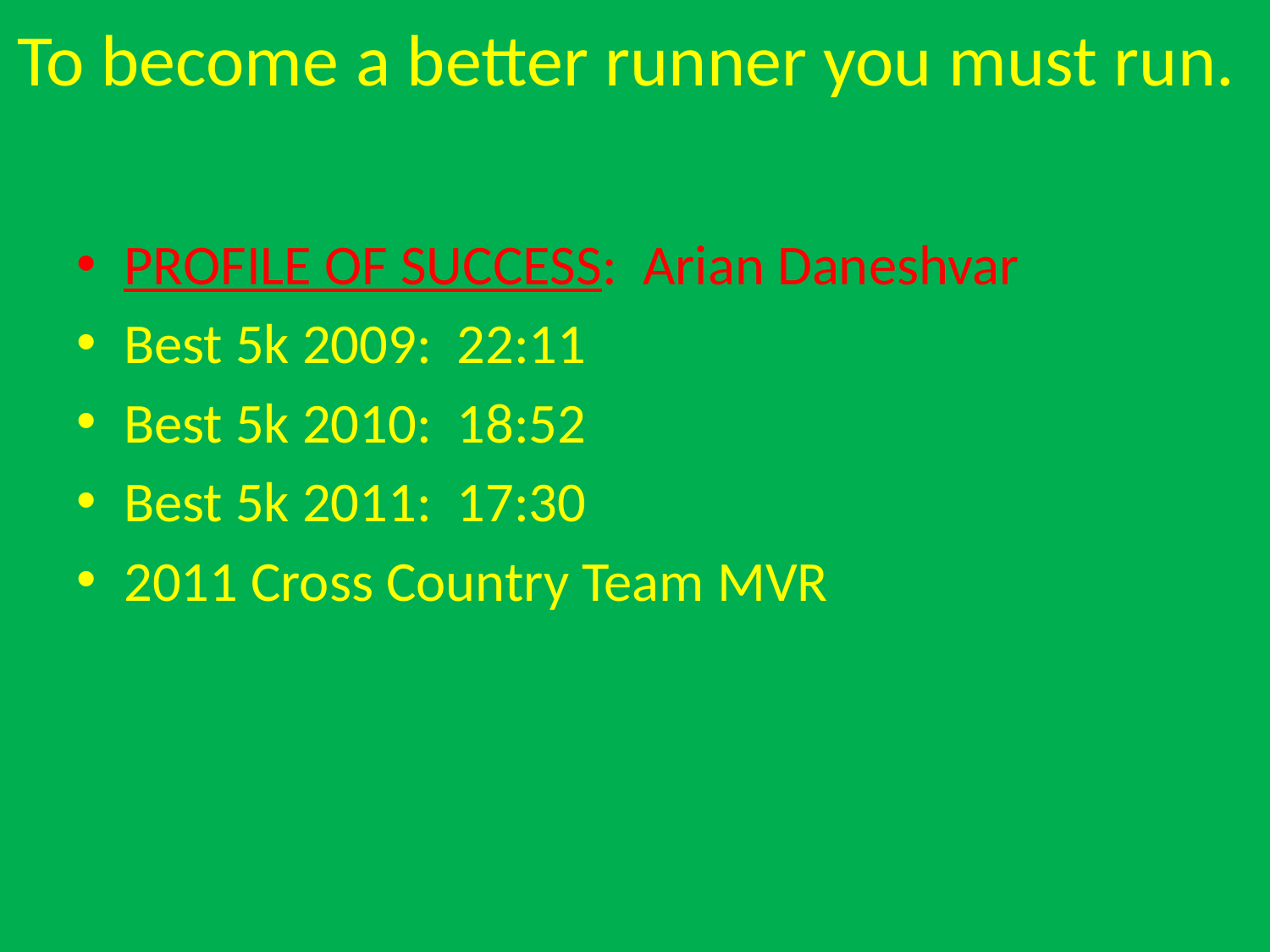

# To become a better runner you must run.
PROFILE OF SUCCESS:  Arian Daneshvar
Best 5k 2009:  22:11
Best 5k 2010:  18:52
Best 5k 2011:  17:30
2011 Cross Country Team MVR